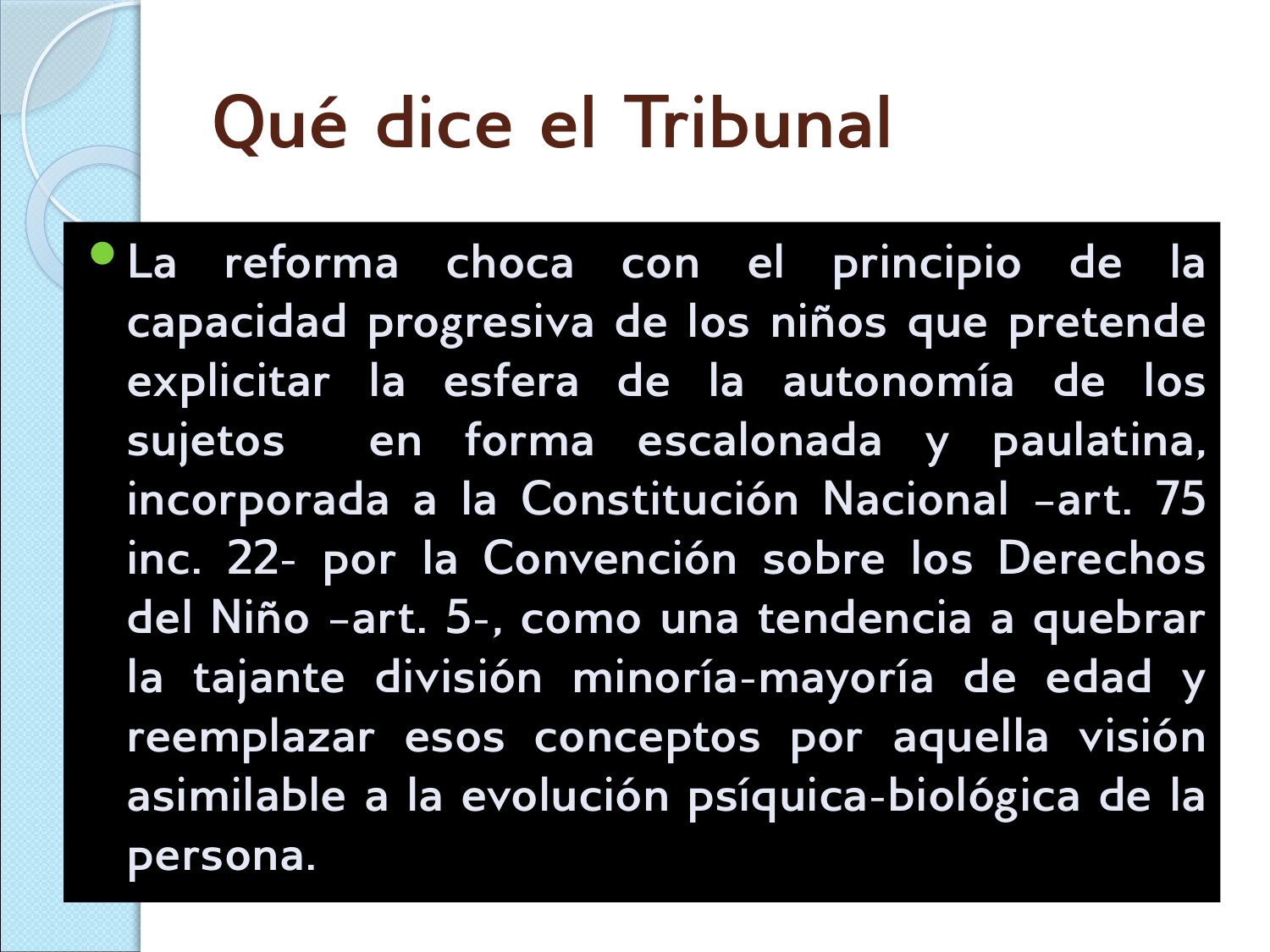

# Qué dice el Tribunal
La reforma choca con el principio de la capacidad progresiva de los niños que pretende explicitar la esfera de la autonomía de los sujetos  en forma escalonada y paulatina, incorporada a la Constitución Nacional –art. 75 inc. 22- por la Convención sobre los Derechos del Niño –art. 5-, como una tendencia a quebrar la tajante división minoría-mayoría de edad y reemplazar esos conceptos por aquella visión asimilable a la evolución psíquica-biológica de la persona.